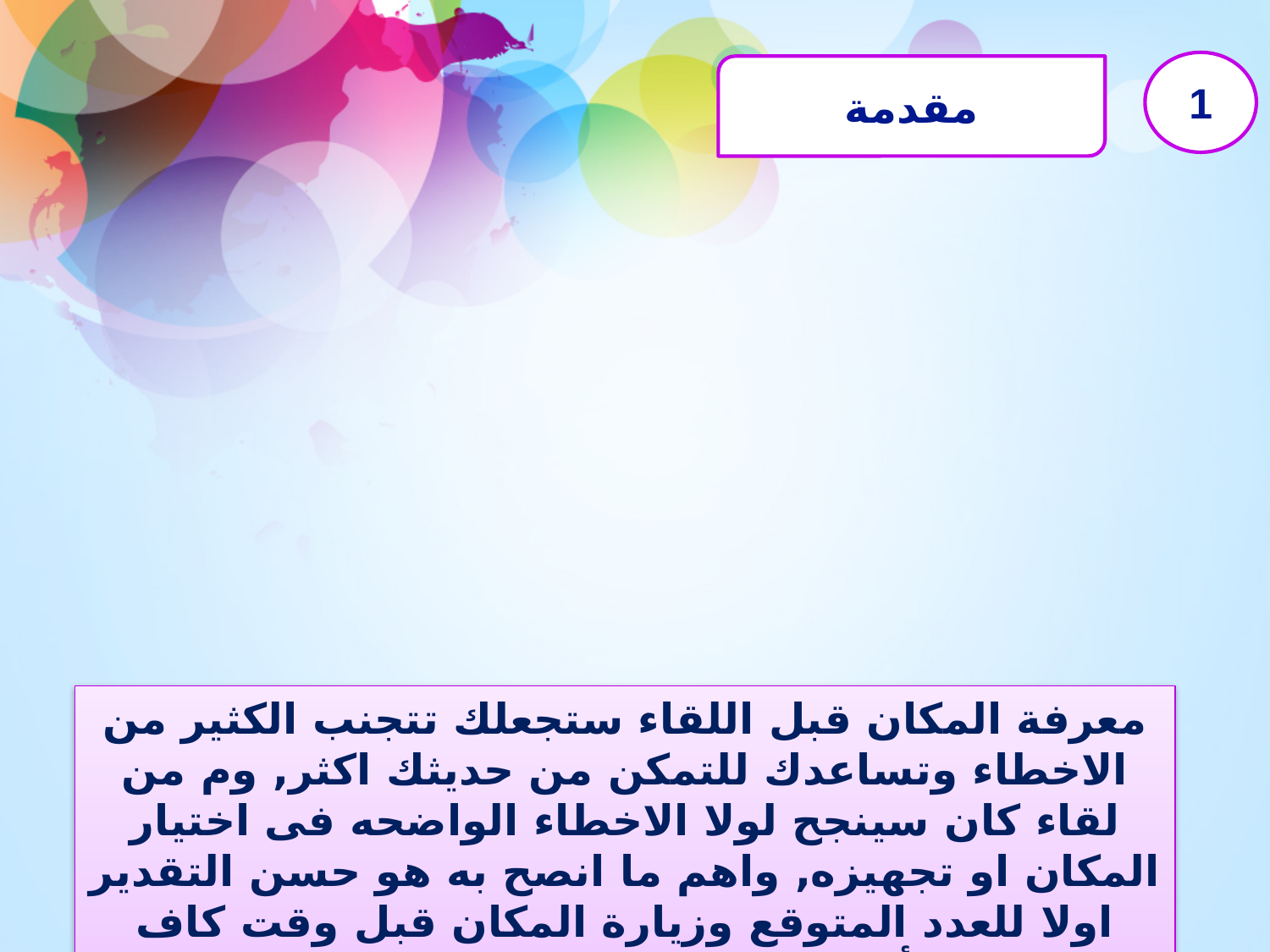

1
مقدمة
معرفة المكان قبل اللقاء ستجعلك تتجنب الكثير من الاخطاء وتساعدك للتمكن من حديثك اكثر, وم من لقاء كان سينجح لولا الاخطاء الواضحه فى اختيار المكان او تجهيزه, واهم ما انصح به هو حسن التقدير اولا للعدد المتوقع وزيارة المكان قبل وقت كاف للتأكد من مناسبة اعداده وتجهيزه